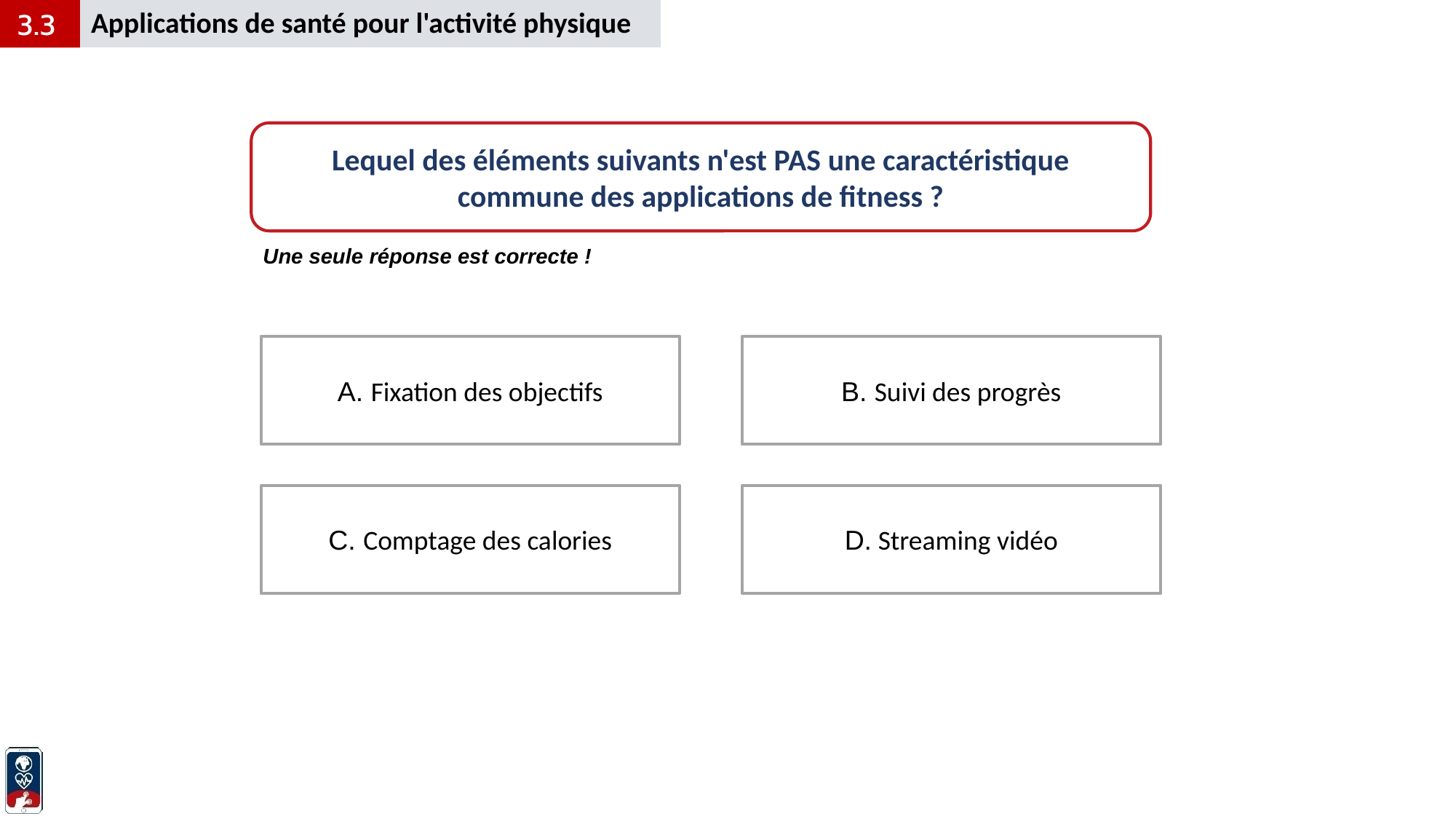

Applications de santé pour l'activité physique
3.3
Lequel des éléments suivants n'est PAS une caractéristique commune des applications de fitness ?
Une seule réponse est correcte !
A. Fixation des objectifs
B. Suivi des progrès
D. Streaming vidéo
C. Comptage des calories